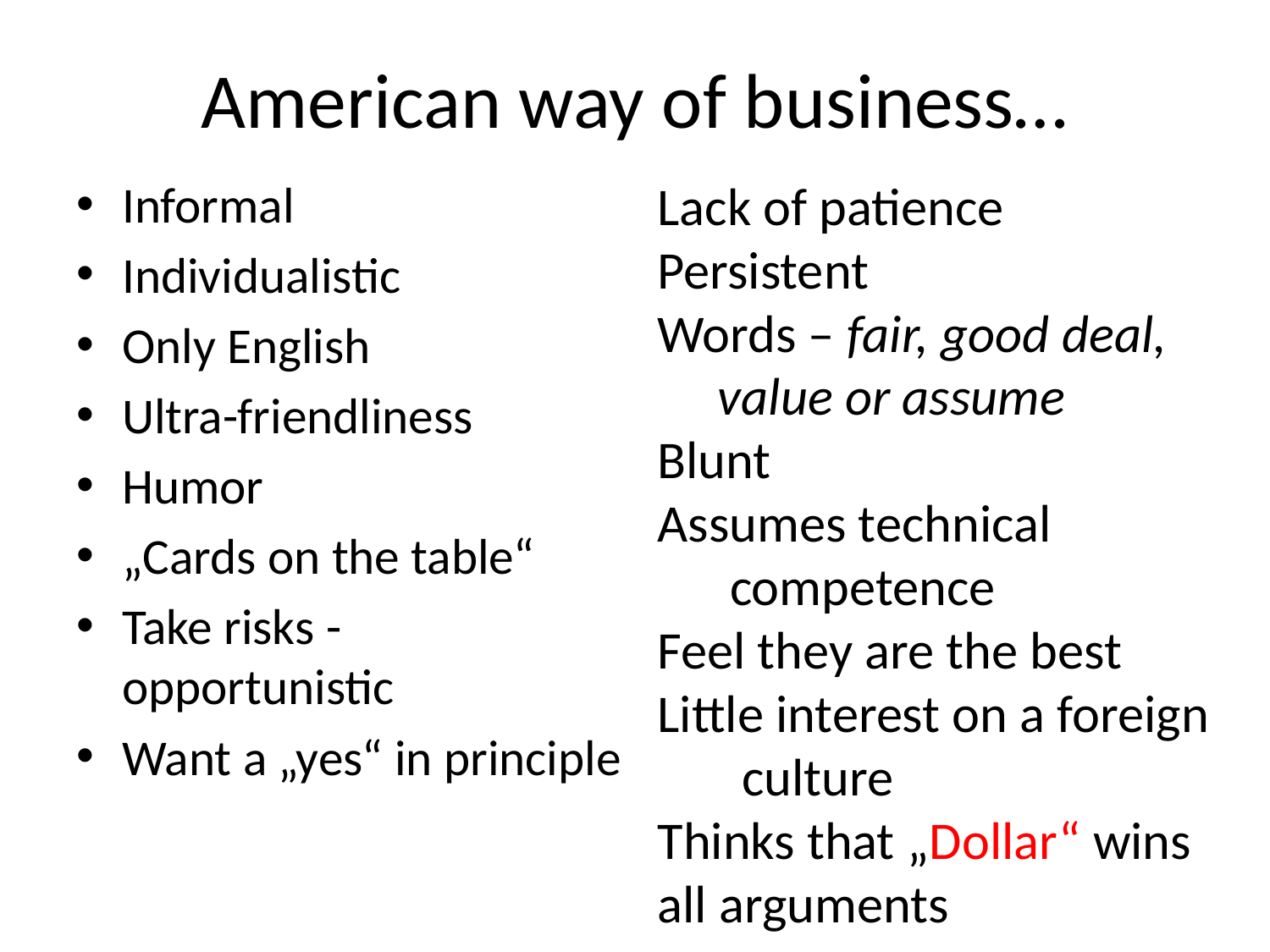

# American way of business…
Informal
Individualistic
Only English
Ultra-friendliness
Humor
„Cards on the table“
Take risks - opportunistic
Want a „yes“ in principle
Lack of patience
Persistent
Words – fair, good deal,
     value or assume
Blunt
Assumes technical
      competence
Feel they are the best
Little interest on a foreign
       culture
Thinks that „Dollar“ wins all arguments